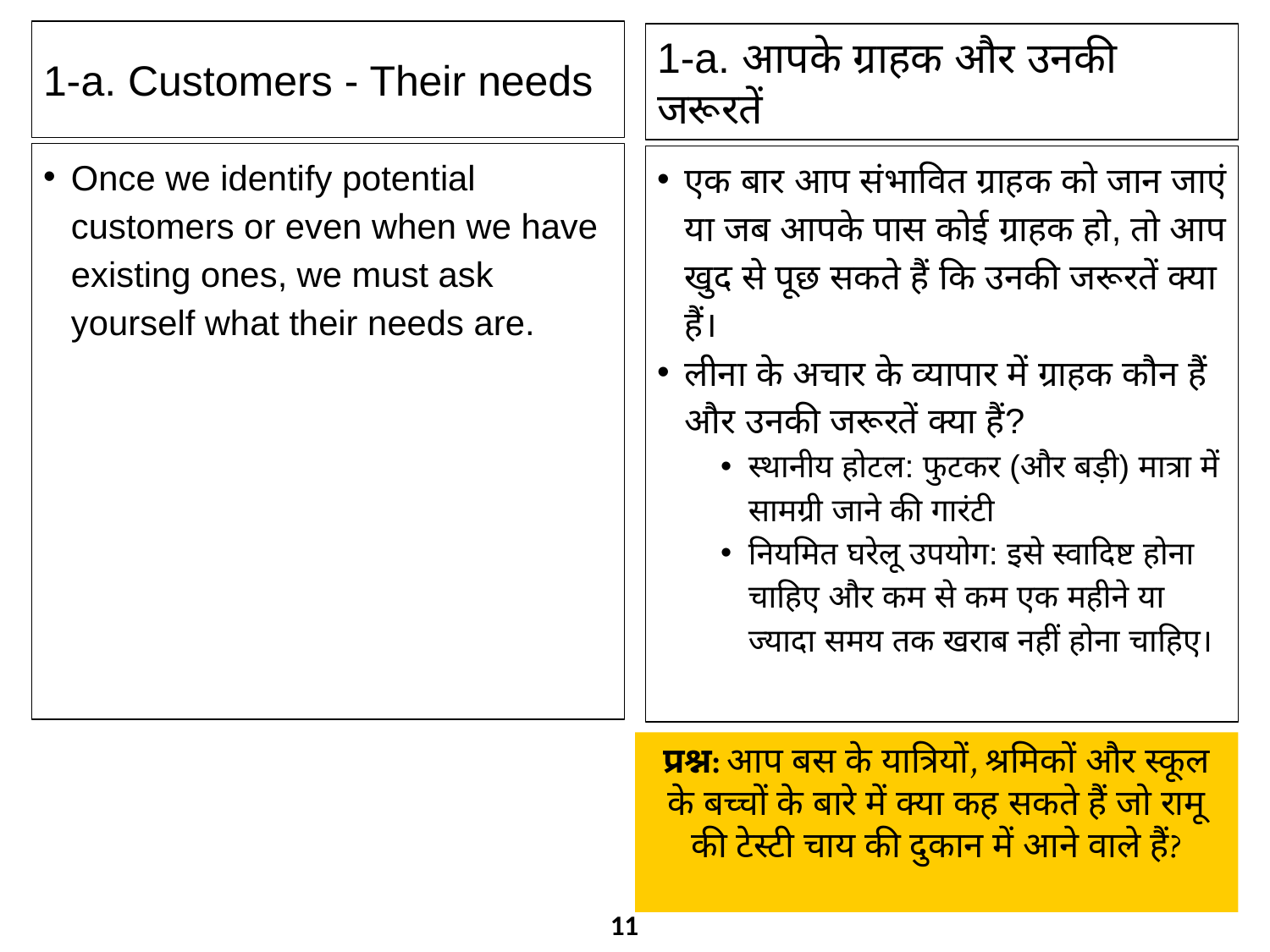

1-a. Customers - Their needs
1-a. आपके ग्राहक और उनकी जरूरतें
Once we identify potential customers or even when we have existing ones, we must ask yourself what their needs are.
एक बार आप संभावित ग्राहक को जान जाएं या जब आपके पास कोई ग्राहक हो, तो आप खुद से पूछ सकते हैं कि उनकी जरूरतें क्या हैं।
लीना के अचार के व्यापार में ग्राहक कौन हैं और उनकी जरूरतें क्या हैं?
स्थानीय होटल: फुटकर (और बड़ी) मात्रा में सामग्री जाने की गारंटी
नियमित घरेलू उपयोग: इसे स्वादिष्ट होना चाहिए और कम से कम एक महीने या ज्यादा समय तक खराब नहीं होना चाहिए।
प्रश्न: आप बस के यात्रियों, श्रमिकों और स्कूल के बच्चों के बारे में क्या कह सकते हैं जो रामू की टेस्टी चाय की दुकान में आने वाले हैं?
11